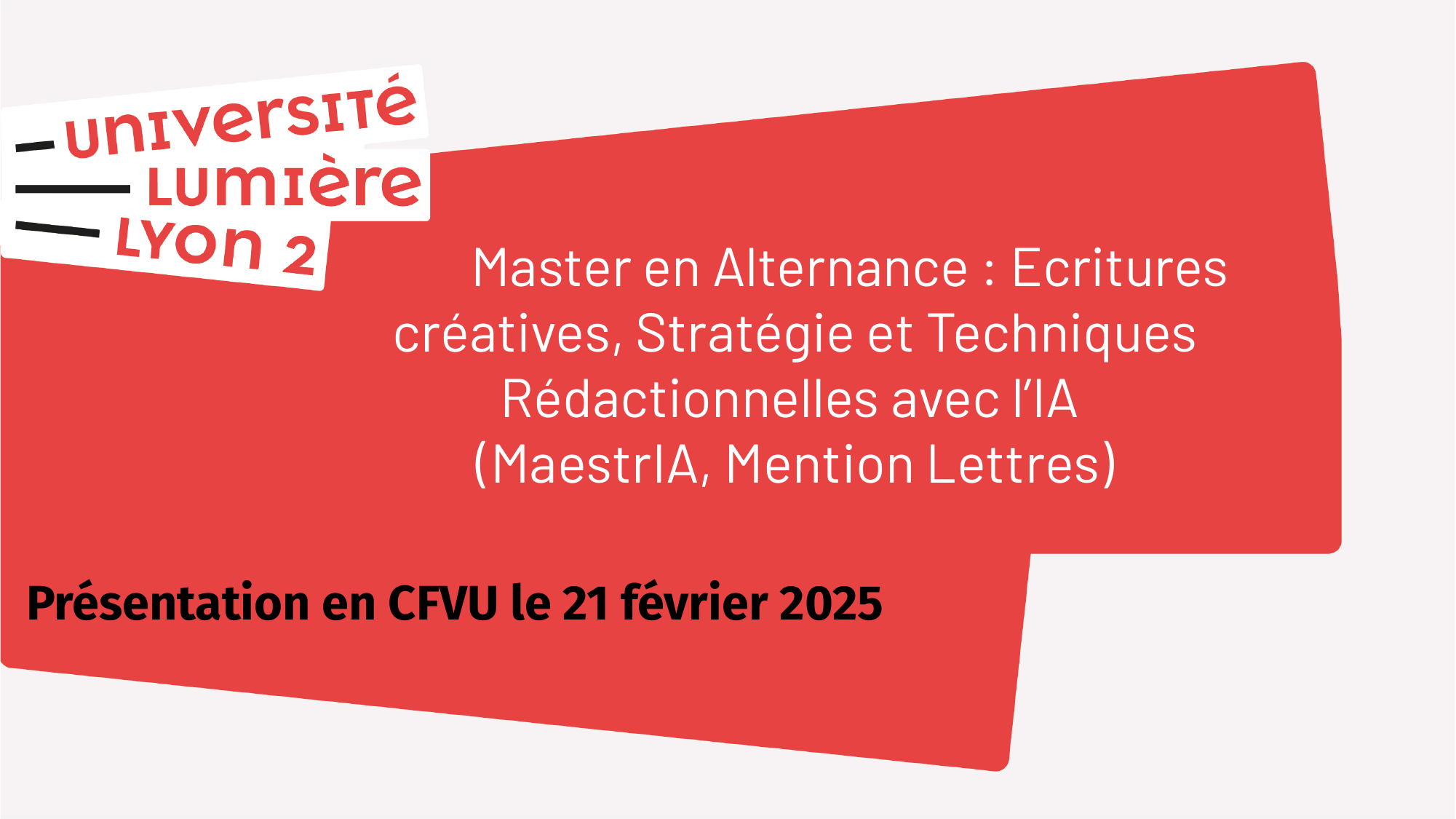

Master en Alternance : Ecritures créatives, Stratégie et Techniques Rédactionnelles avec l’IA
(MaestrIA, Mention Lettres)
Présentation en CFVU le 21 février 2025